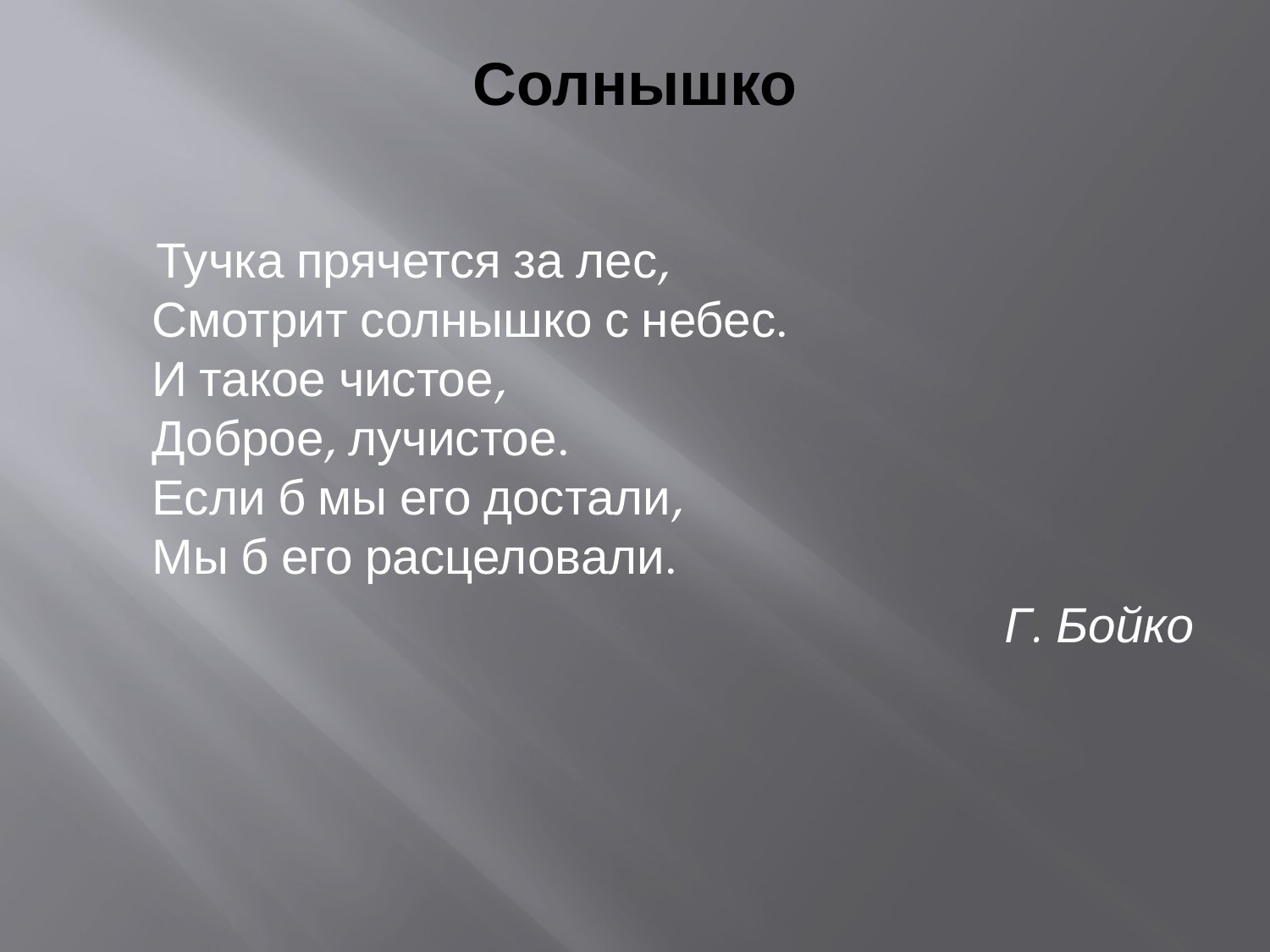

# Солнышко
     Тучка прячется за лес,
Смотрит солнышко с небес.
И такое чистое, 
Доброе, лучистое.
Если б мы его достали,
Мы б его расцеловали.
Г. Бойко